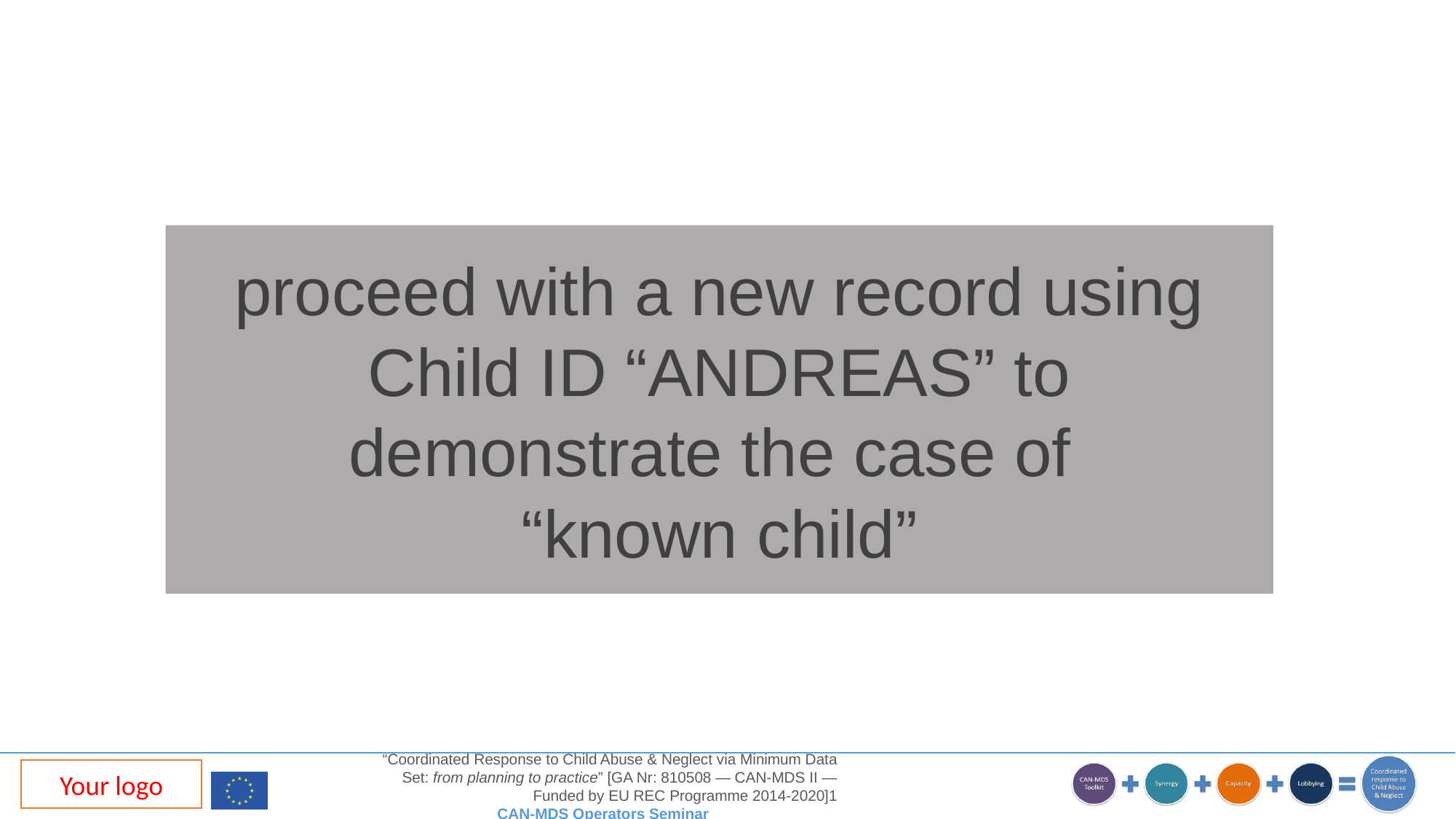

proceed with a new record using Child ID “ANDREAS” to demonstrate the case of
“known child”